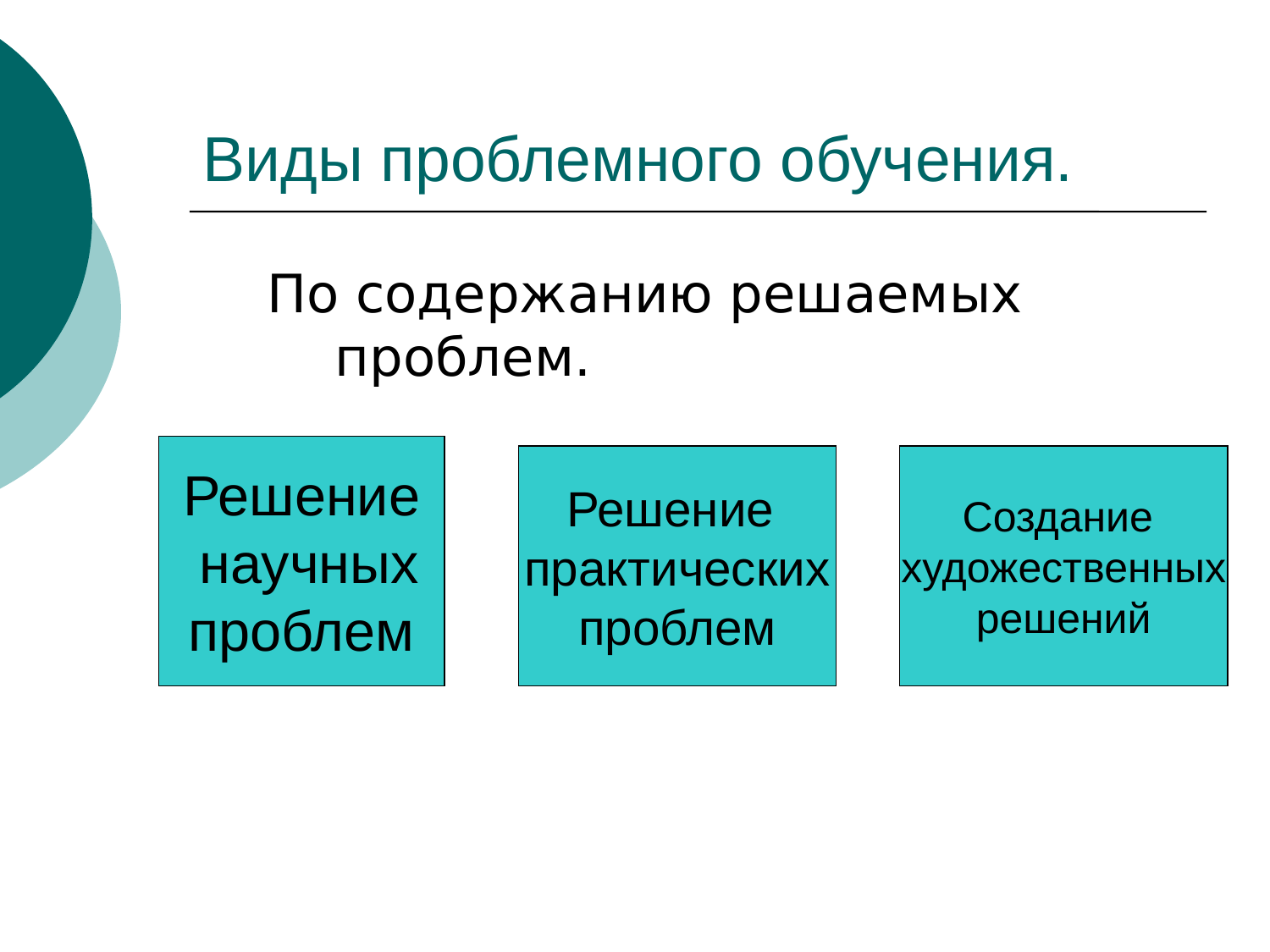

Виды проблемного обучения.
По содержанию решаемых проблем.
Решение
 научных
проблем
Решение
практических
проблем
Создание
художественных
решений